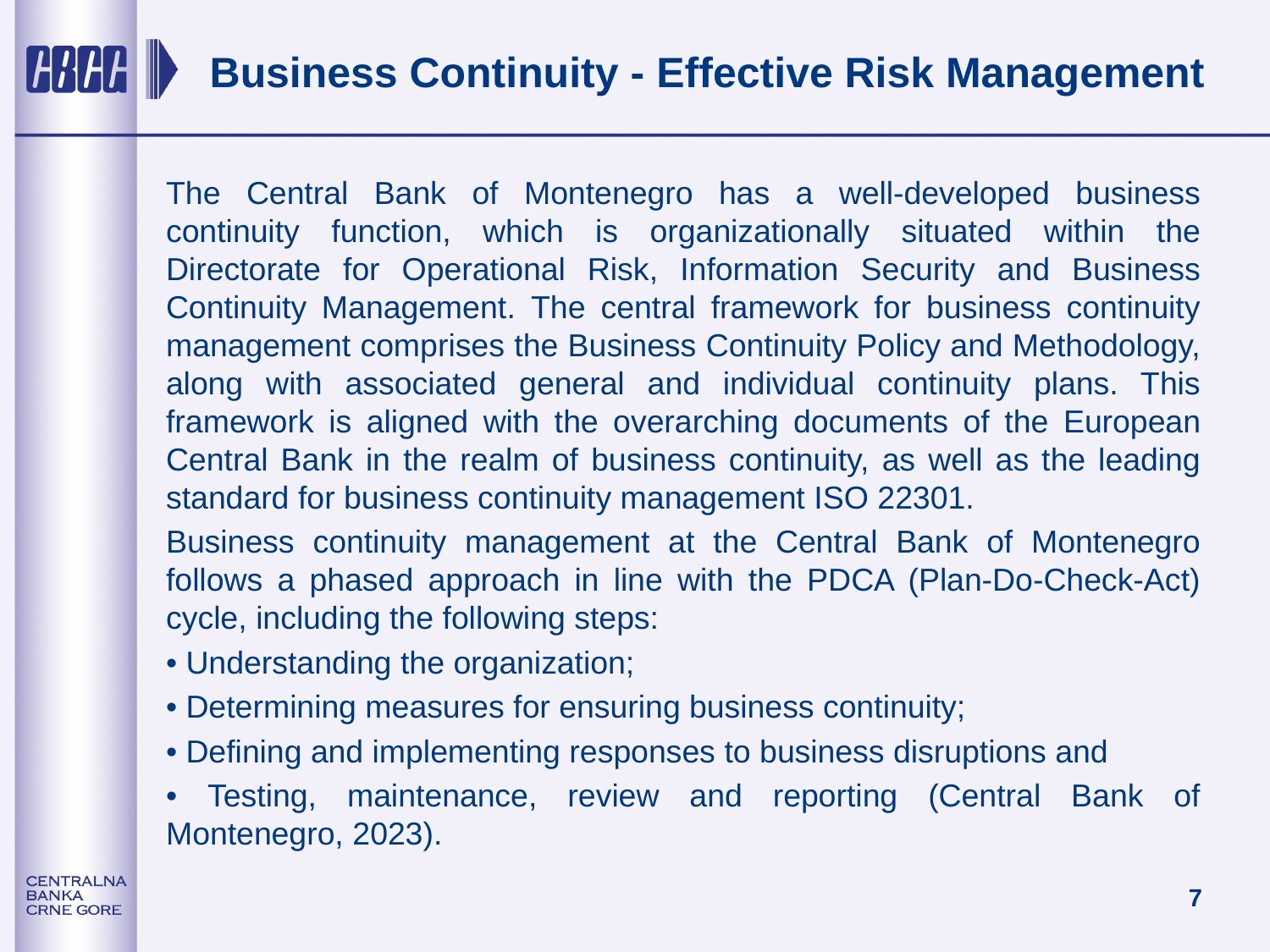

# Business Continuity - Effective Risk Management
The Central Bank of Montenegro has a well-developed business continuity function, which is organizationally situated within the Directorate for Operational Risk, Information Security and Business Continuity Management. The central framework for business continuity management comprises the Business Continuity Policy and Methodology, along with associated general and individual continuity plans. This framework is aligned with the overarching documents of the European Central Bank in the realm of business continuity, as well as the leading standard for business continuity management ISO 22301.
Business continuity management at the Central Bank of Montenegro follows a phased approach in line with the PDCA (Plan-Do-Check-Act) cycle, including the following steps:
• Understanding the organization;
• Determining measures for ensuring business continuity;
• Defining and implementing responses to business disruptions and
• Testing, maintenance, review and reporting (Central Bank of Montenegro, 2023).
7